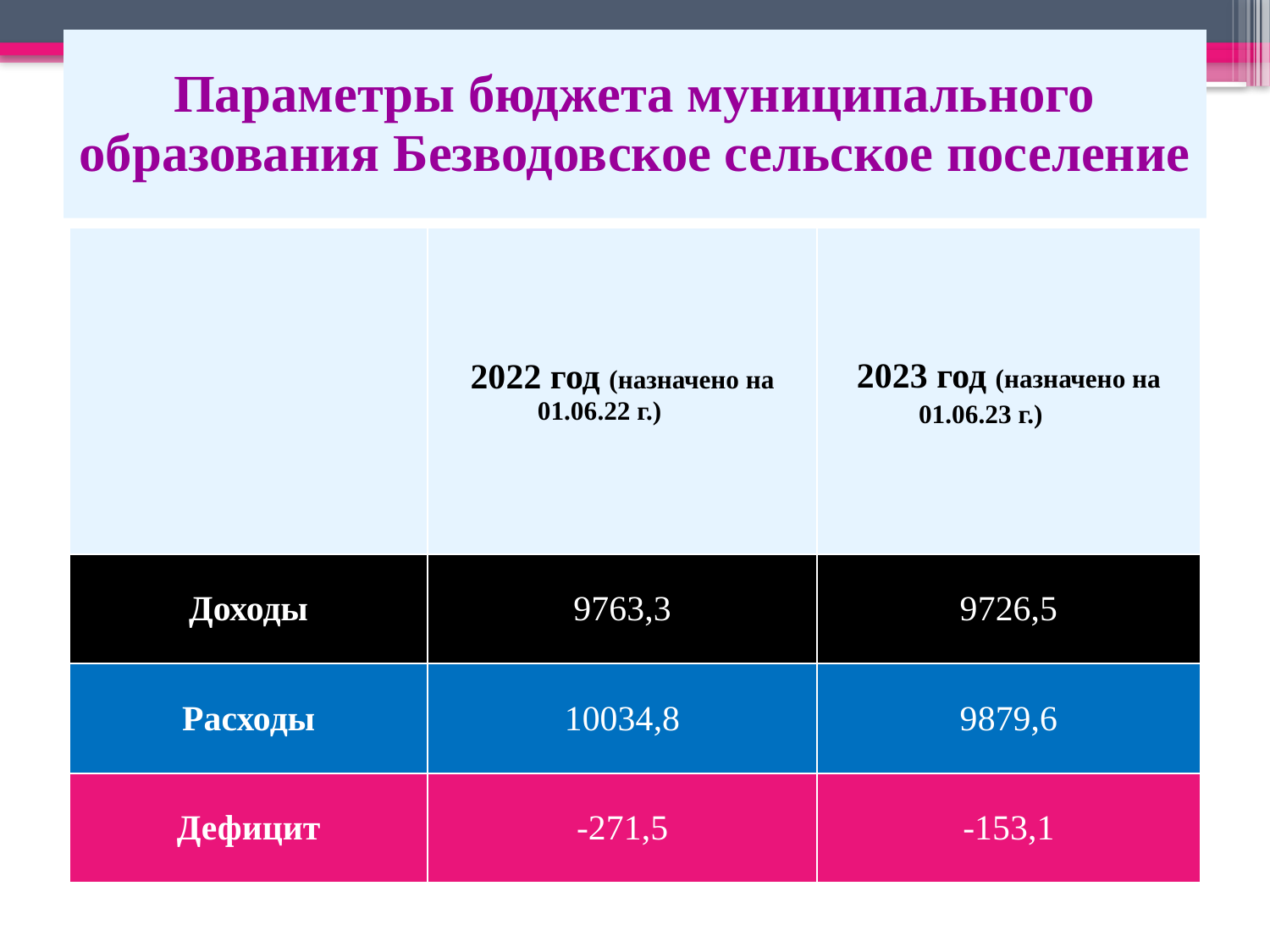

# Параметры бюджета муниципального образования Безводовское сельское поселение
|  | 2022 год (назначено на 01.06.22 г.) | 2023 год (назначено на 01.06.23 г.) |
| --- | --- | --- |
| Доходы | 9763,3 | 9726,5 |
| Расходы | 10034,8 | 9879,6 |
| Дефицит | -271,5 | -153,1 |